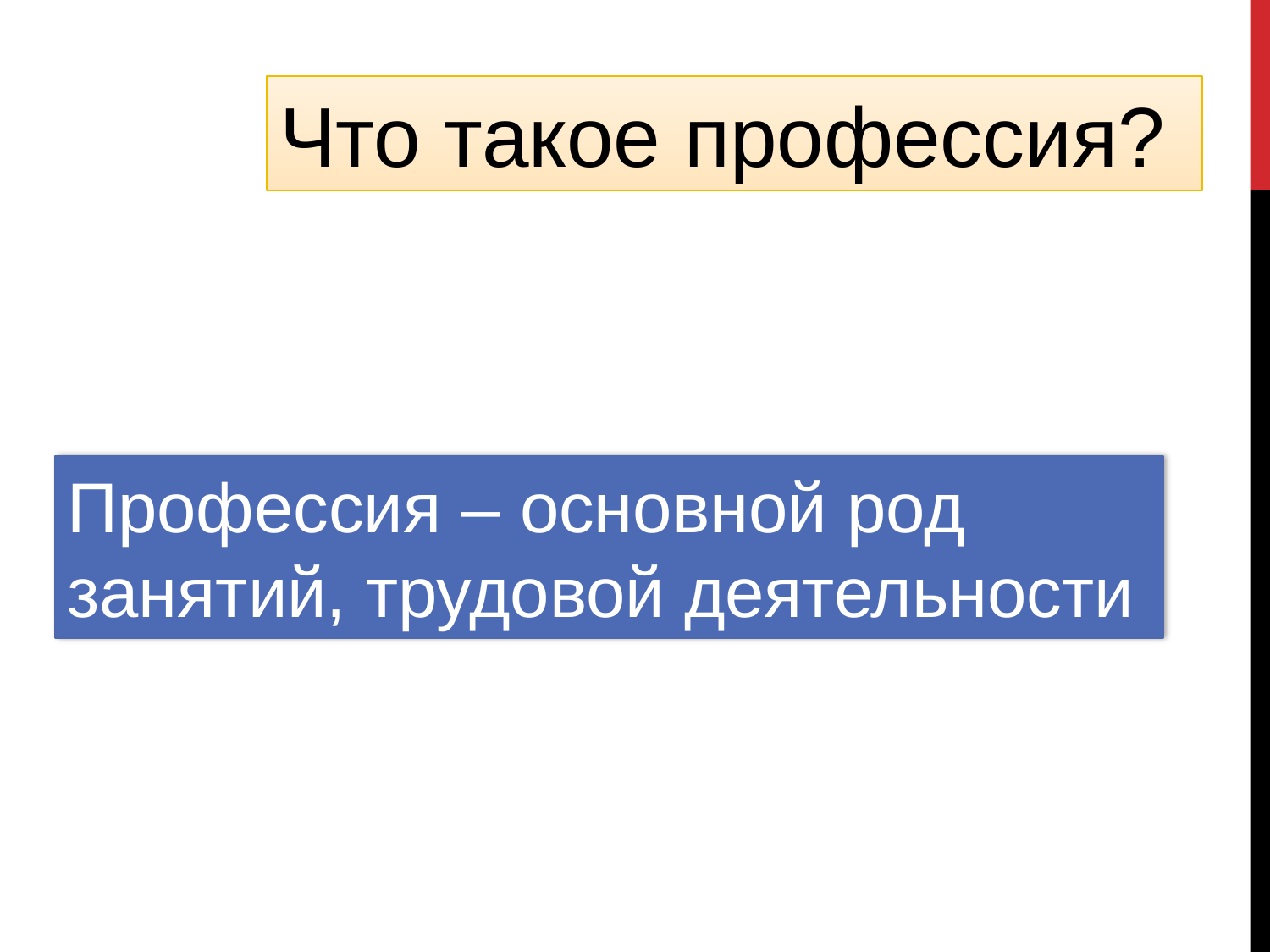

Что такое профессия?
Профессия – основной род занятий, трудовой деятельности